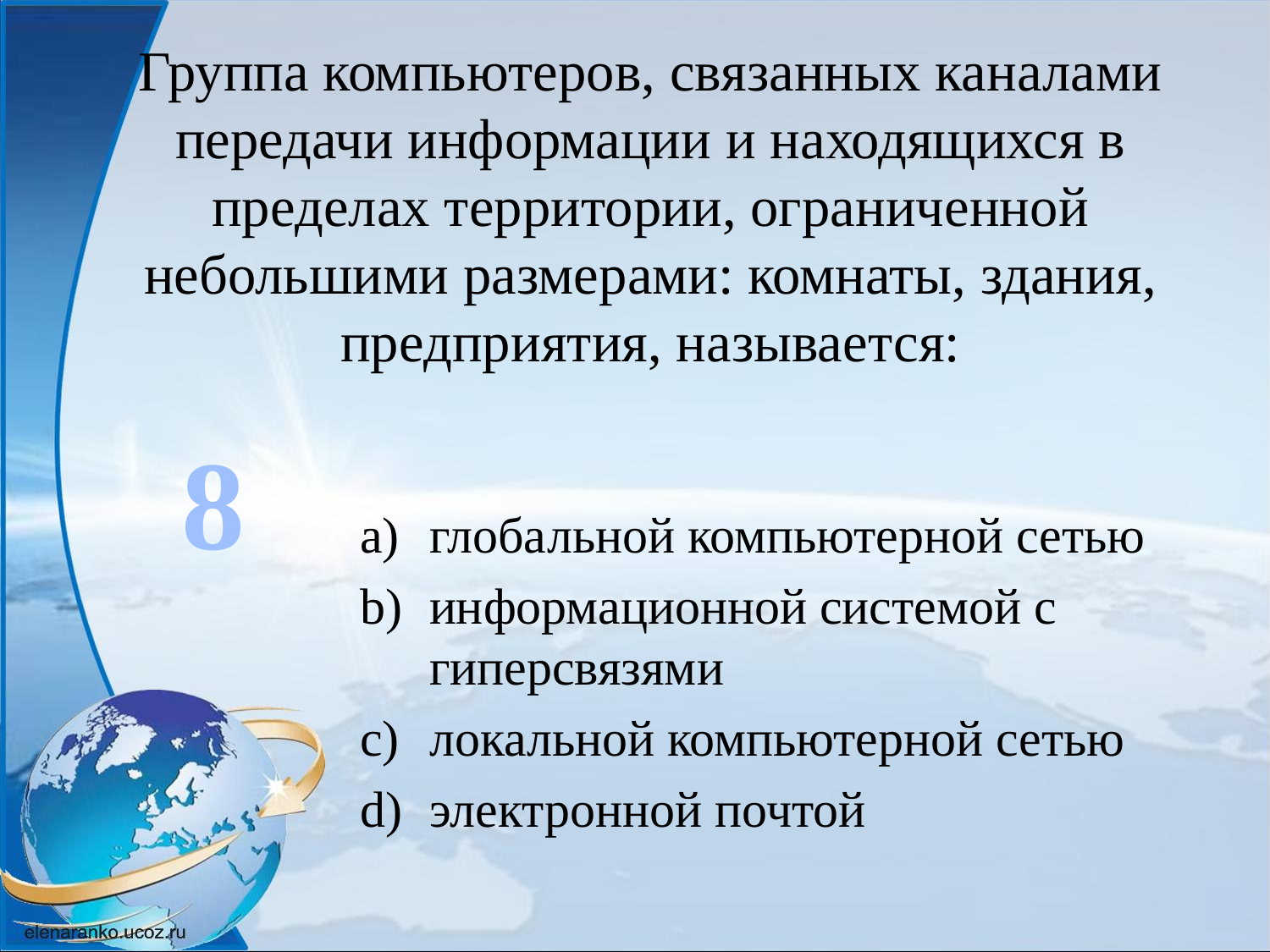

# Группа компьютеров, связанных каналами передачи информации и находящихся в пределах территории, ограниченной небольшими размерами: комнаты, здания, предприятия, называется:
8
глобальной компьютерной сетью
информационной системой с гиперсвязями
локальной компьютерной сетью
электронной почтой